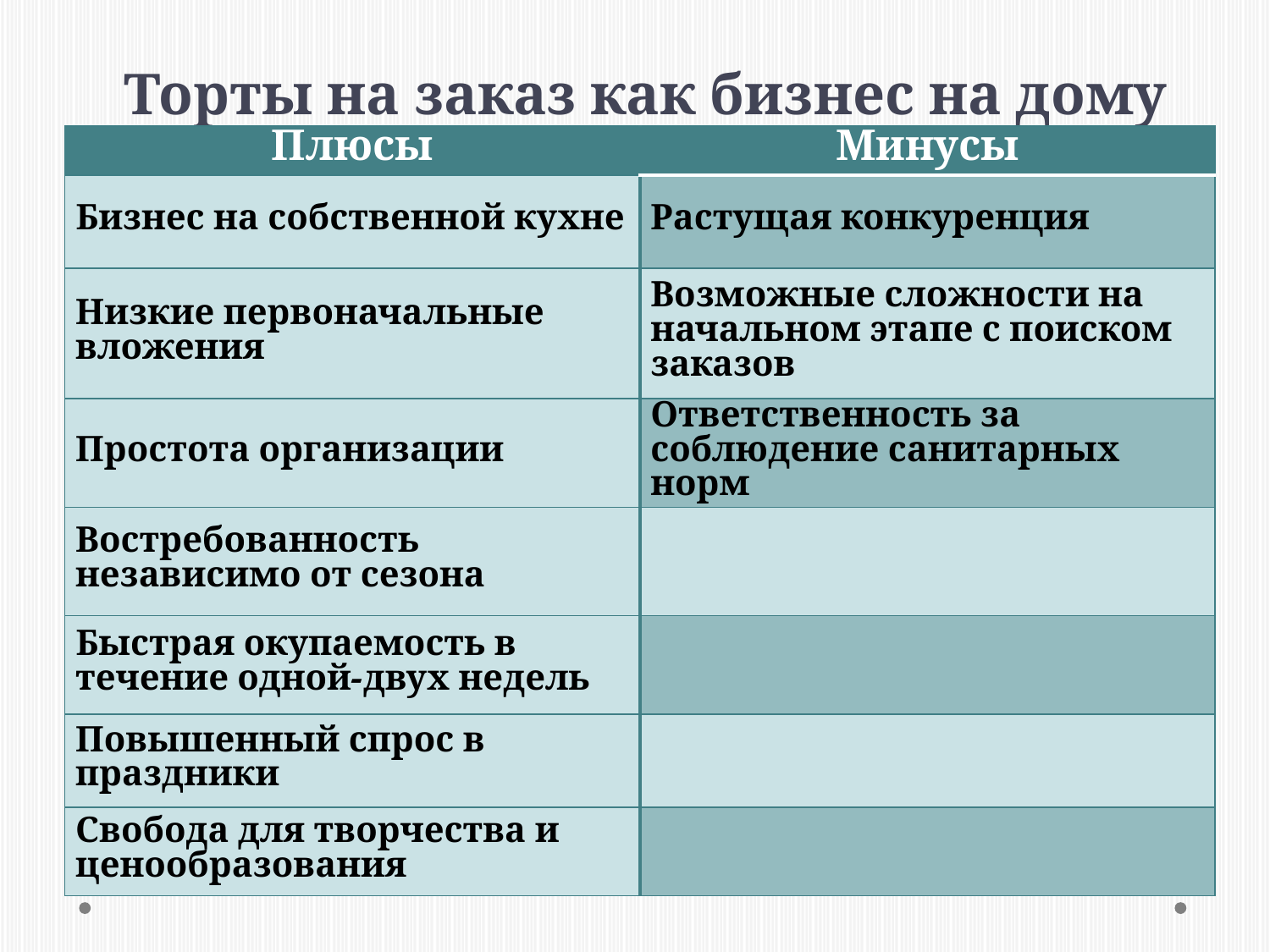

# Торты на заказ как бизнес на дому
| Плюсы | Минусы |
| --- | --- |
| Бизнес на собственной кухне | Растущая конкуренция |
| Низкие первоначальные вложения | Возможные сложности на начальном этапе с поиском заказов |
| Простота организации | Ответственность за соблюдение санитарных норм |
| Востребованность независимо от сезона |  |
| Быстрая окупаемость в течение одной-двух недель |  |
| Повышенный спрос в праздники |  |
| Свобода для творчества и ценообразования |  |